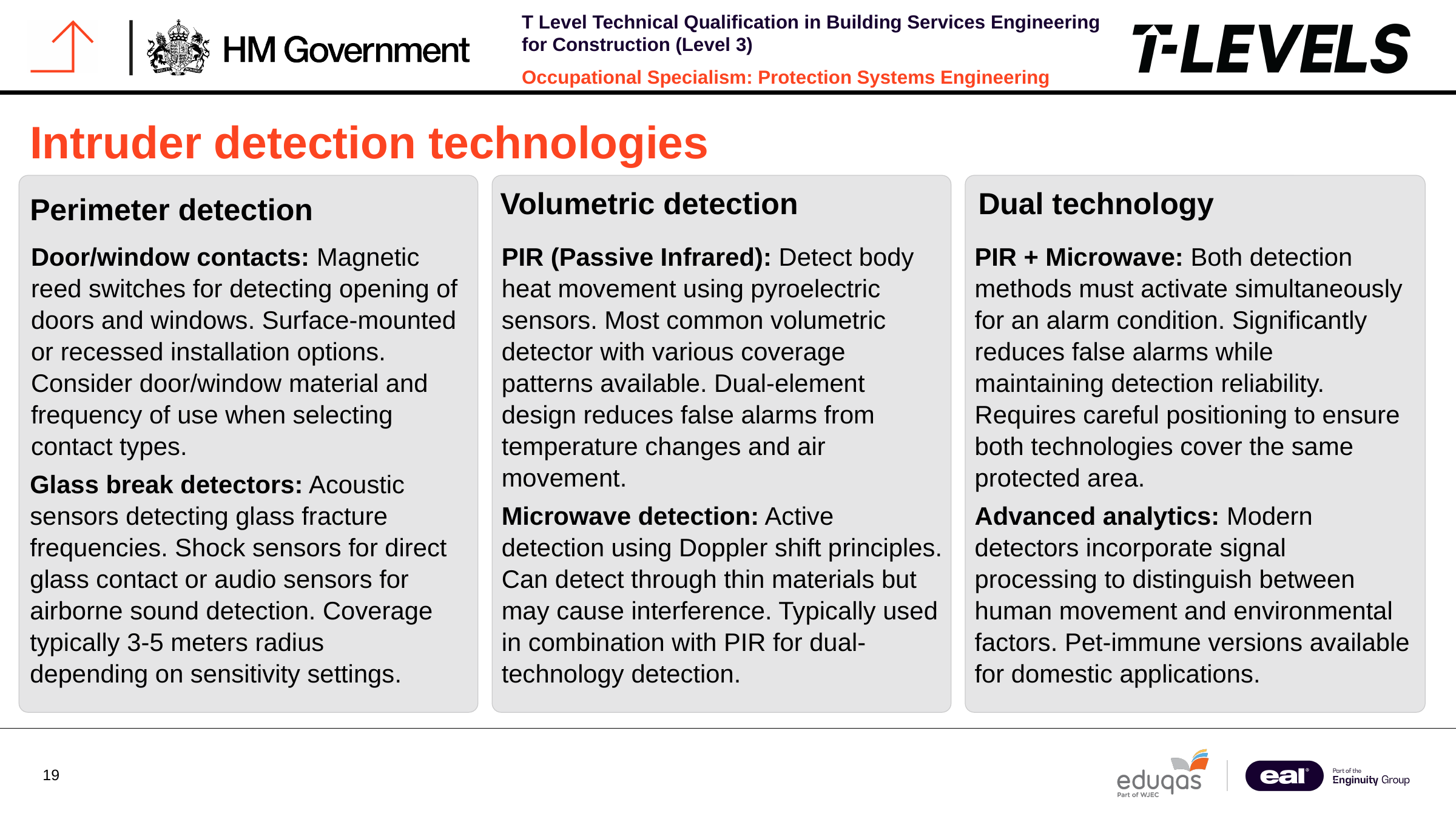

Intruder detection technologies

Volumetric detection
Dual technology
Perimeter detection
Door/window contacts: Magnetic reed switches for detecting opening of doors and windows. Surface-mounted or recessed installation options. Consider door/window material and frequency of use when selecting contact types.
PIR (Passive Infrared): Detect body heat movement using pyroelectric sensors. Most common volumetric detector with various coverage patterns available. Dual-element design reduces false alarms from temperature changes and air movement.
PIR + Microwave: Both detection methods must activate simultaneously for an alarm condition. Significantly reduces false alarms while maintaining detection reliability. Requires careful positioning to ensure both technologies cover the same protected area.
Glass break detectors: Acoustic sensors detecting glass fracture frequencies. Shock sensors for direct glass contact or audio sensors for airborne sound detection. Coverage typically 3-5 meters radius depending on sensitivity settings.
Microwave detection: Active detection using Doppler shift principles. Can detect through thin materials but may cause interference. Typically used in combination with PIR for dual-technology detection.
Advanced analytics: Modern detectors incorporate signal processing to distinguish between human movement and environmental factors. Pet-immune versions available for domestic applications.